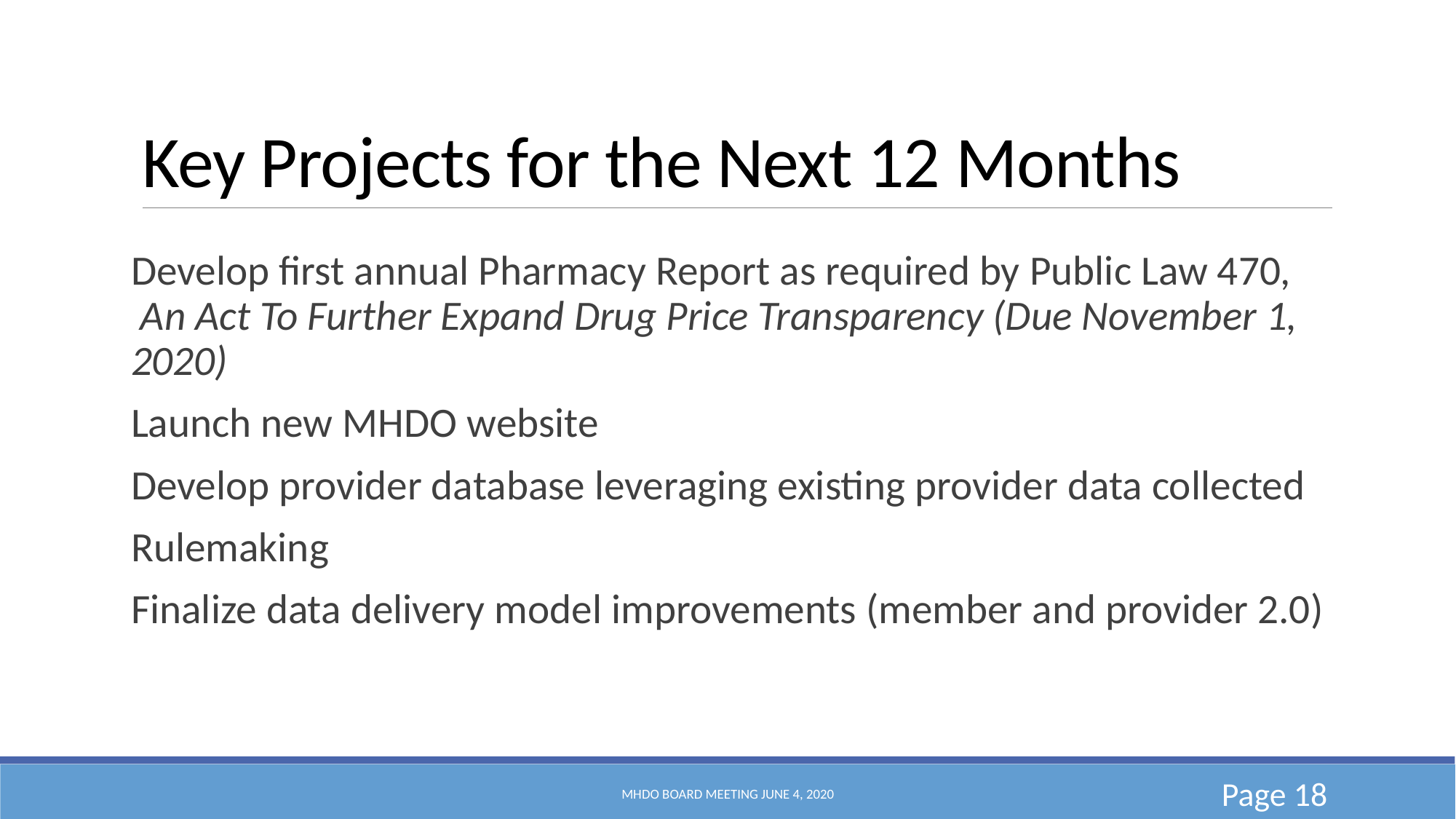

# Key Projects for the Next 12 Months
Develop first annual Pharmacy Report as required by Public Law 470,  An Act To Further Expand Drug Price Transparency (Due November 1, 2020)
Launch new MHDO website
Develop provider database leveraging existing provider data collected
Rulemaking
Finalize data delivery model improvements (member and provider 2.0)

MHDO Board Meeting June 4, 2020
Page 18